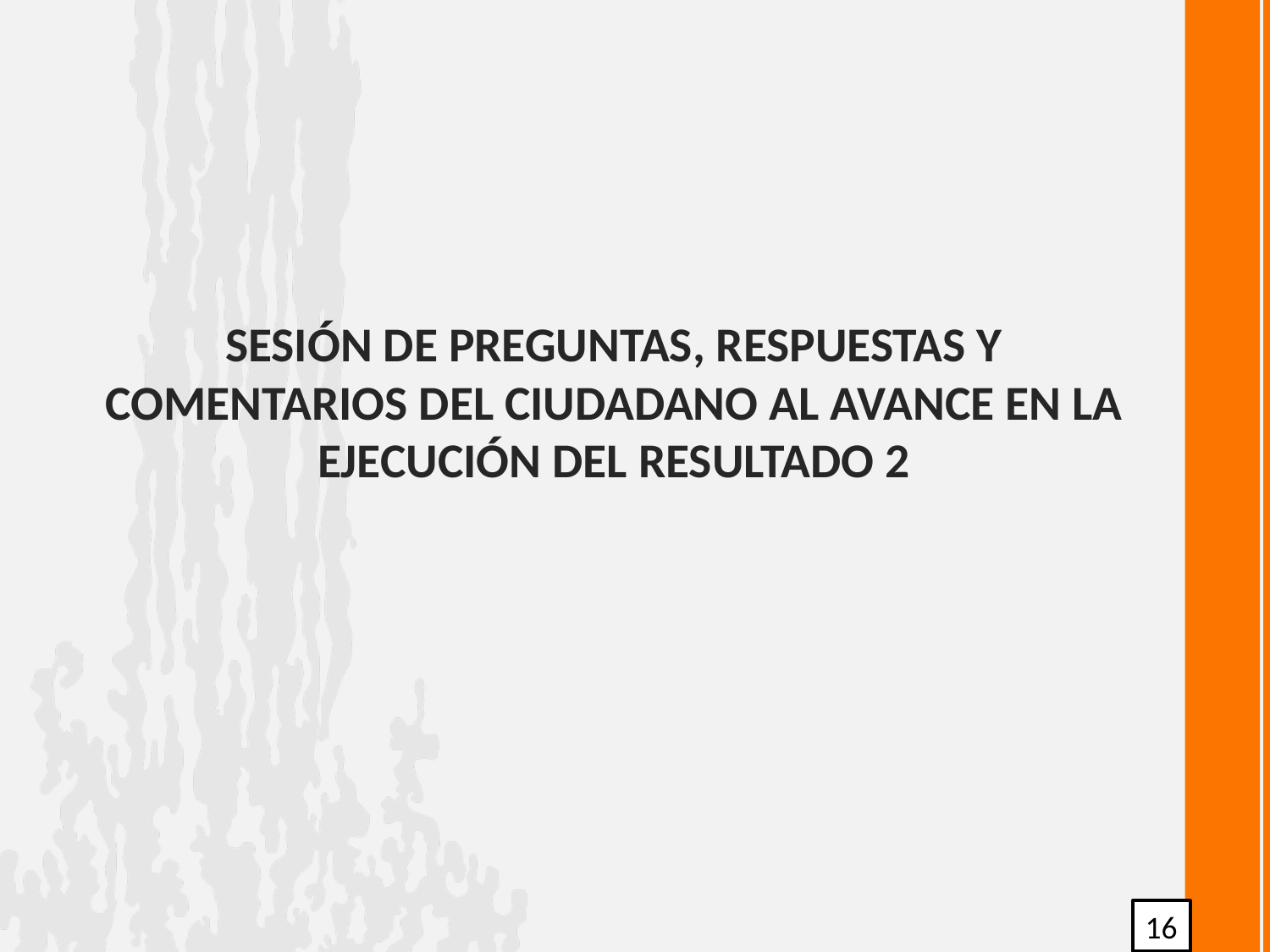

# SESIÓN DE Preguntas, respuestas y comentarios DEL CIUDADANO AL AVANCE EN LA EJECUCIÓN DEL RESULTADO 2
16